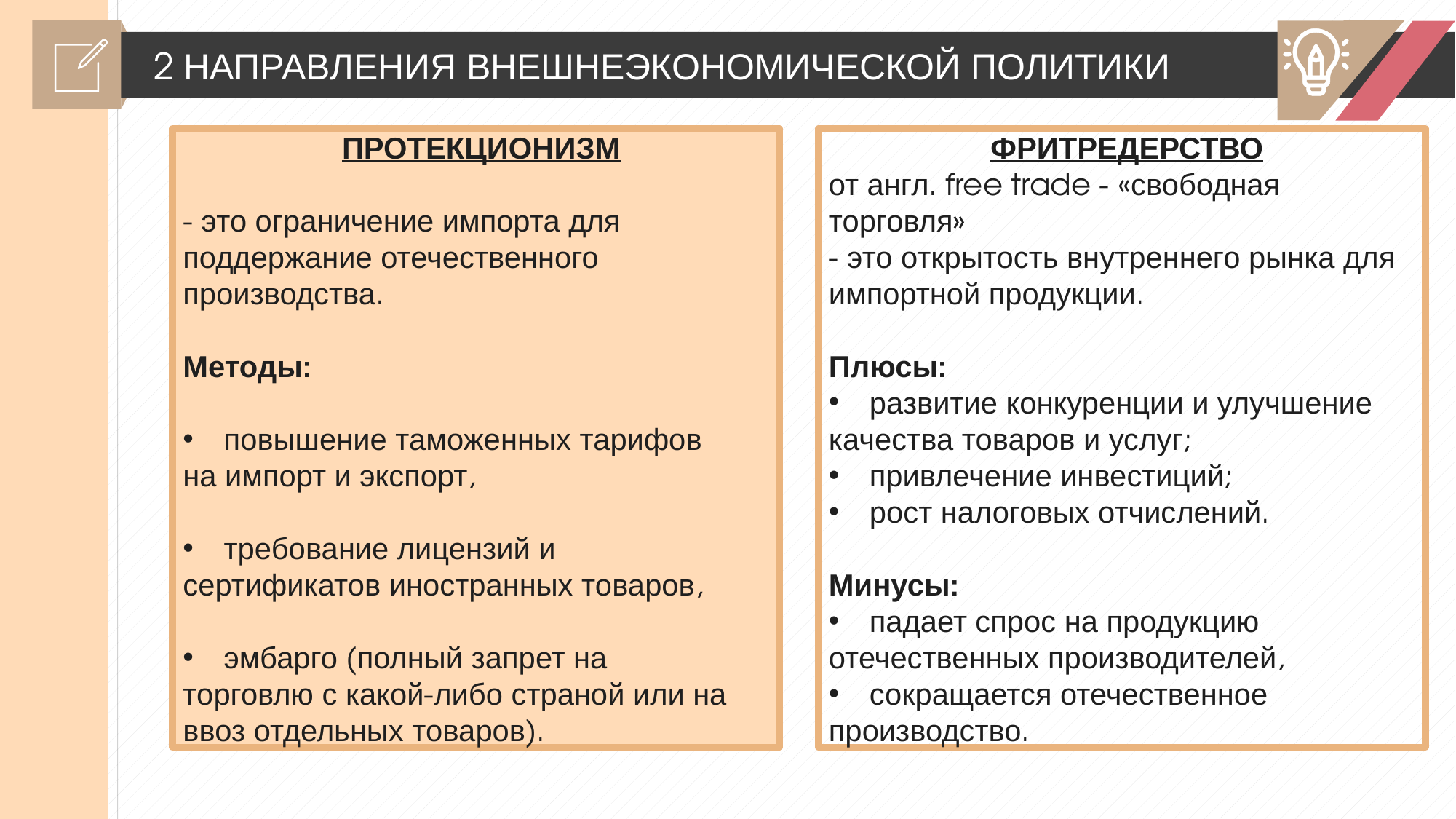

2 НАПРАВЛЕНИЯ ВНЕШНЕЭКОНОМИЧЕСКОЙ ПОЛИТИКИ

ПРОТЕКЦИОНИЗМ

- это ограничение импорта для поддержание отечественного производства.

Методы:

повышение таможенных тарифов
на импорт и экспорт,

требование лицензий и
сертификатов иностранных товаров,

эмбарго (полный запрет на
торговлю с какой-либо страной или на ввоз отдельных товаров).
ФРИТРЕДЕРСТВО
от англ. free trade - «свободная торговля»
- это открытость внутреннего рынка для импортной продукции.

Плюсы:
развитие конкуренции и улучшение
качества товаров и услуг;
привлечение инвестиций;
рост налоговых отчислений.

Минусы:
падает спрос на продукцию
отечественных производителей,
сокращается отечественное
производство.